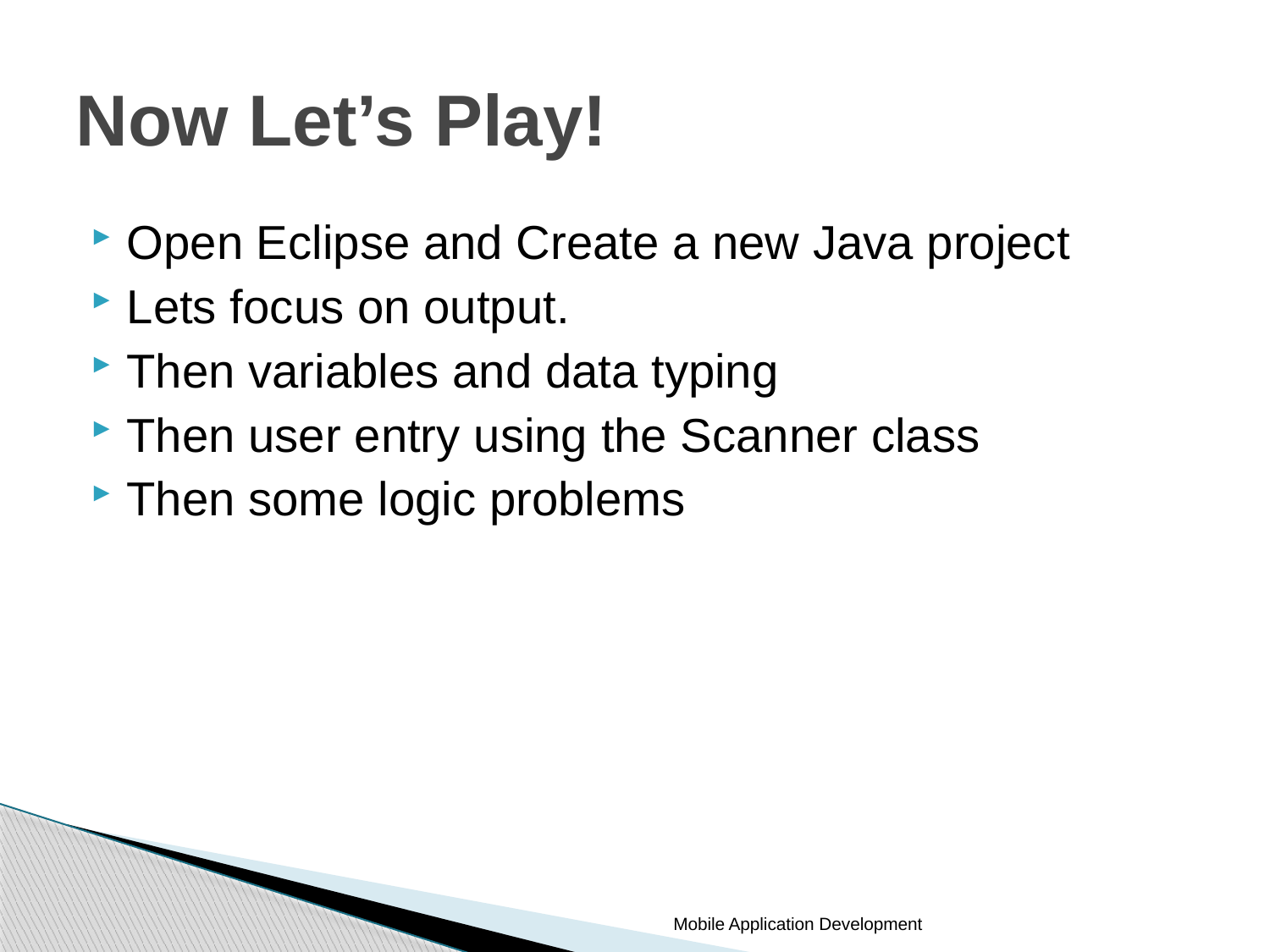

# Now Let’s Play!
Open Eclipse and Create a new Java project
Lets focus on output.
Then variables and data typing
Then user entry using the Scanner class
Then some logic problems

Mobile Application Development